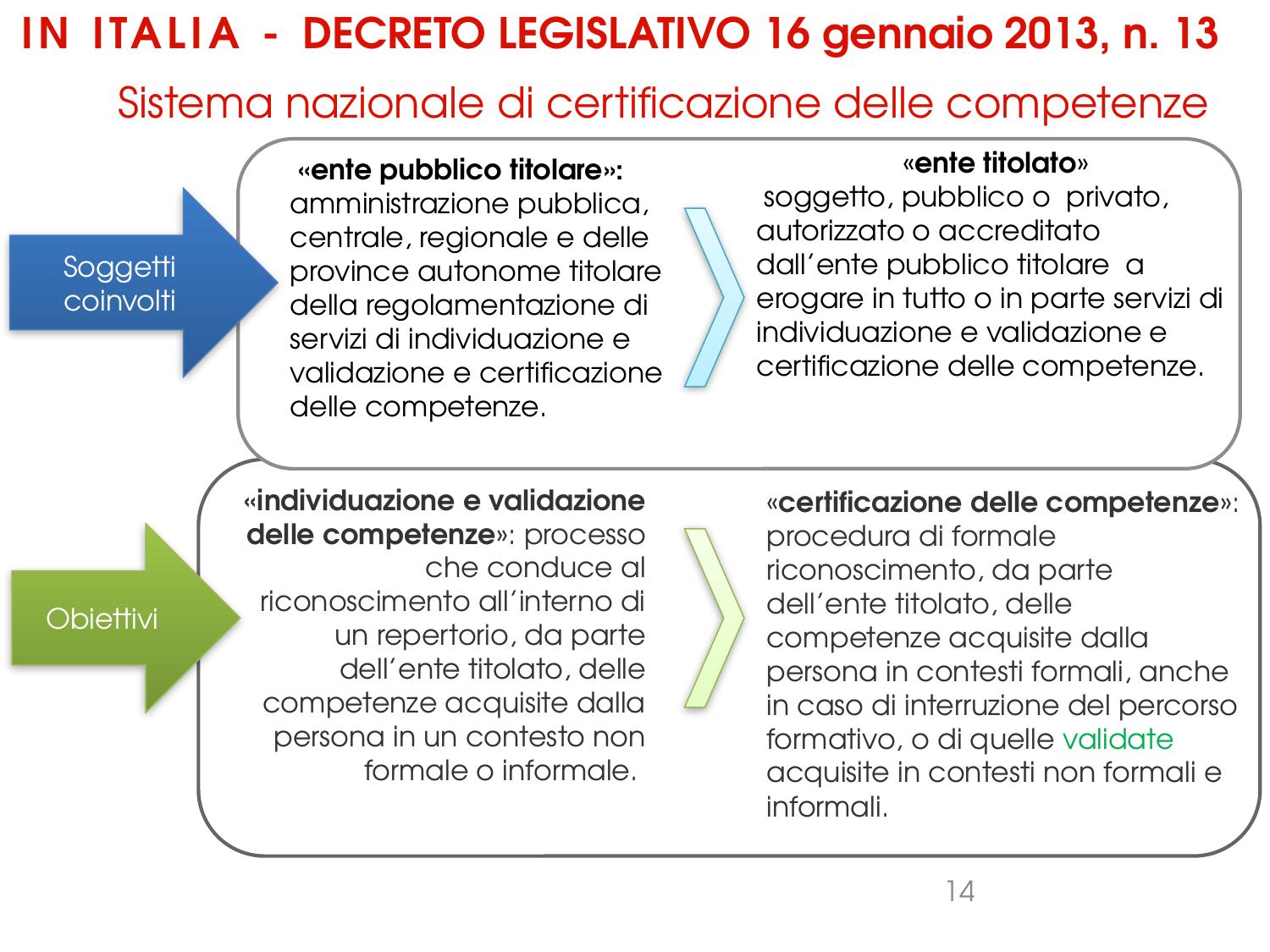

IN ITALIA - DECRETO LEGISLATIVO 16 gennaio 2013, n. 13
Sistema nazionale di certificazione delle competenze

 «ente titolato»
 soggetto, pubblico o  privato, autorizzato o accreditato dall’ente pubblico titolare  a erogare in tutto o in parte servizi di individuazione e validazione e certificazione delle competenze.
 «ente pubblico titolare»: amministrazione pubblica, centrale, regionale e delle province autonome titolare della regolamentazione di servizi di individuazione e validazione e certificazione delle competenze.
Soggetti coinvolti

«individuazione e validazione delle competenze»: processo
che conduce al riconoscimento all’interno di un repertorio, da parte dell’ente titolato, delle competenze acquisite dalla persona in un contesto non formale o informale.
«certificazione delle competenze»: procedura di formale riconoscimento, da parte dell’ente titolato, delle competenze acquisite dalla persona in contesti formali, anche in caso di interruzione del percorso formativo, o di quelle validate acquisite in contesti non formali e informali.
Obiettivi

14